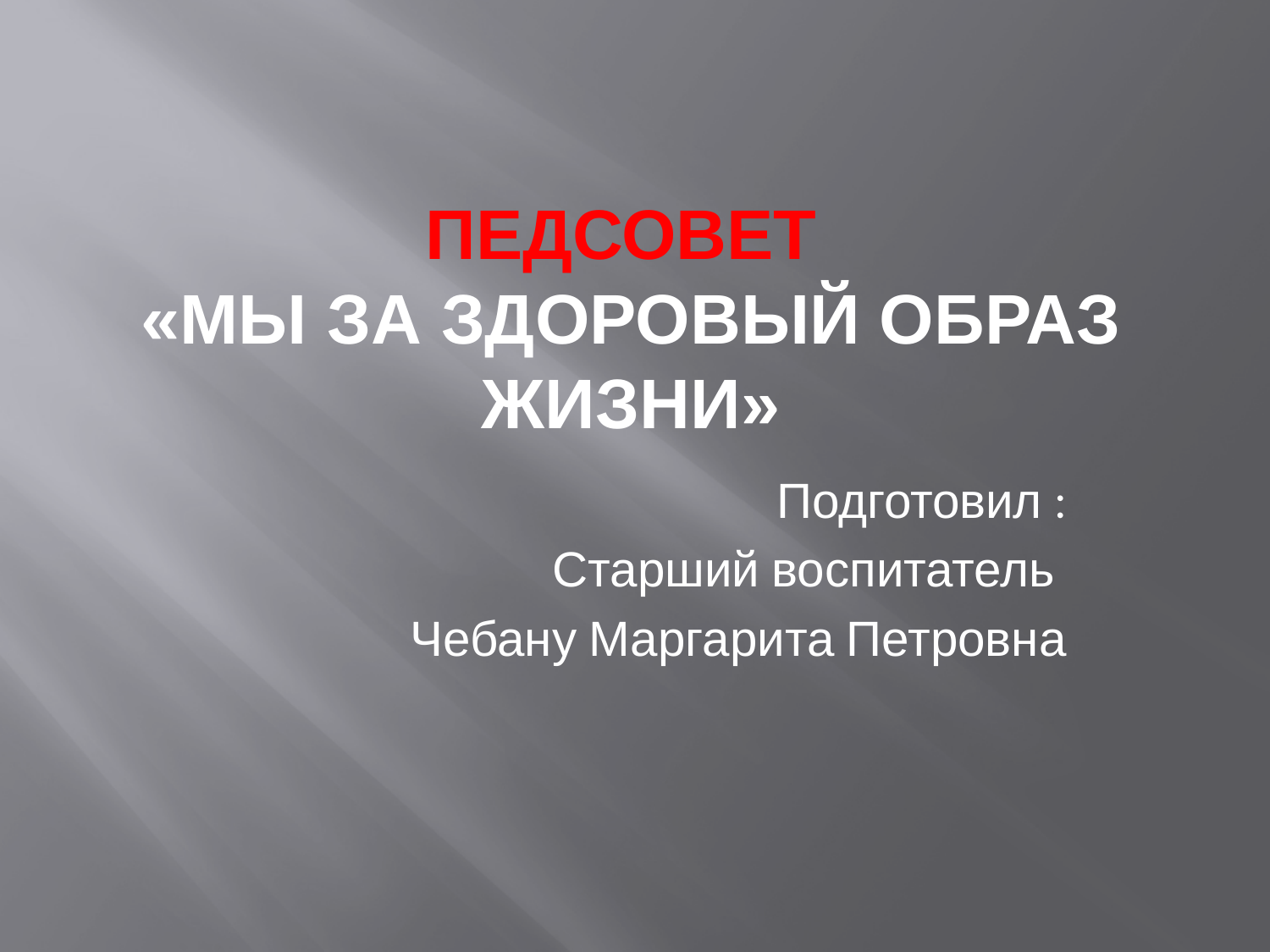

# Педсовет «Мы за здоровый образ жизни»
Подготовил :
Старший воспитатель
Чебану Маргарита Петровна